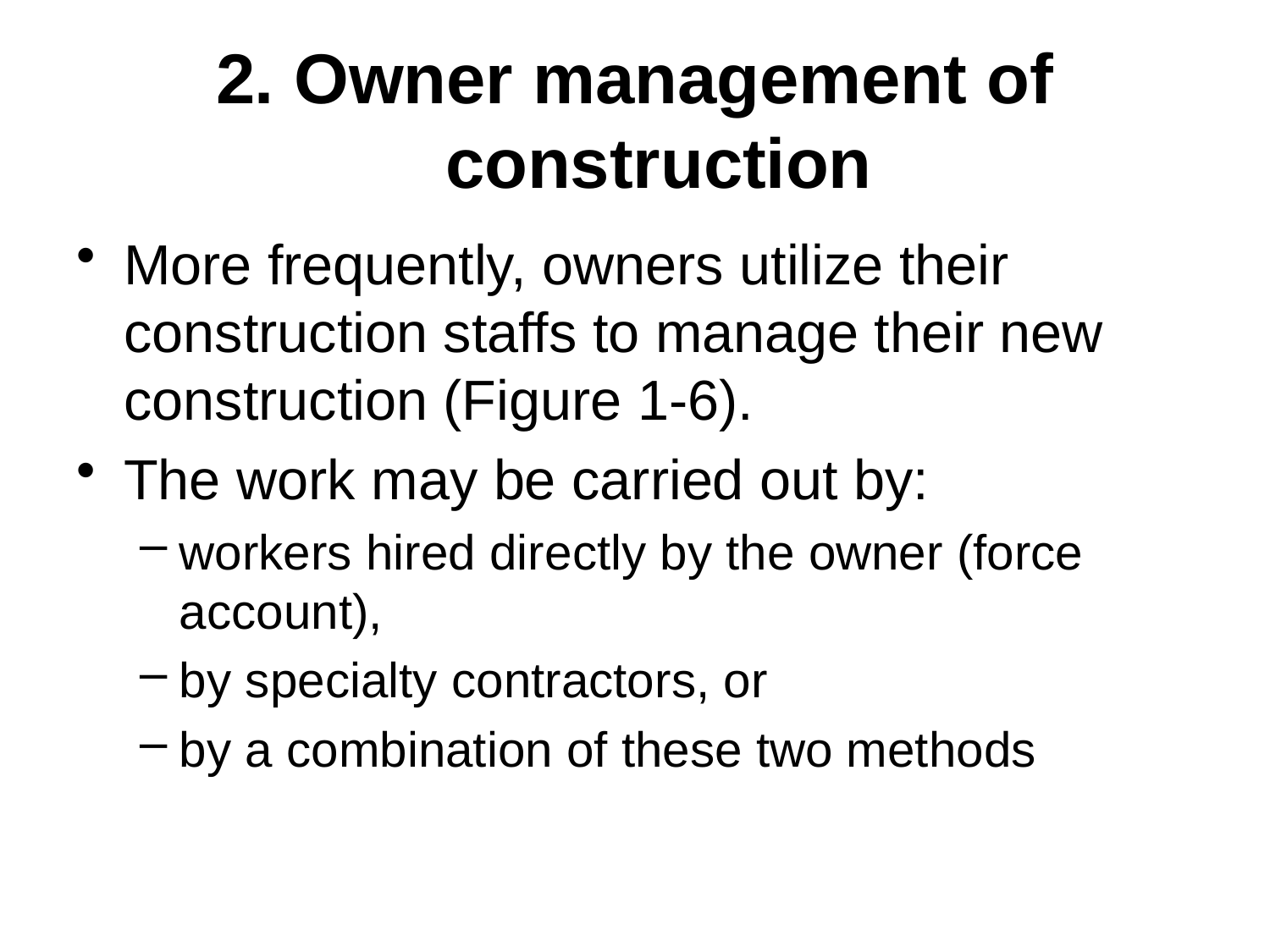

# 2. Owner management of construction
More frequently, owners utilize their construction staffs to manage their new construction (Figure 1-6).
The work may be carried out by:
workers hired directly by the owner (force account),
by specialty contractors, or
by a combination of these two methods